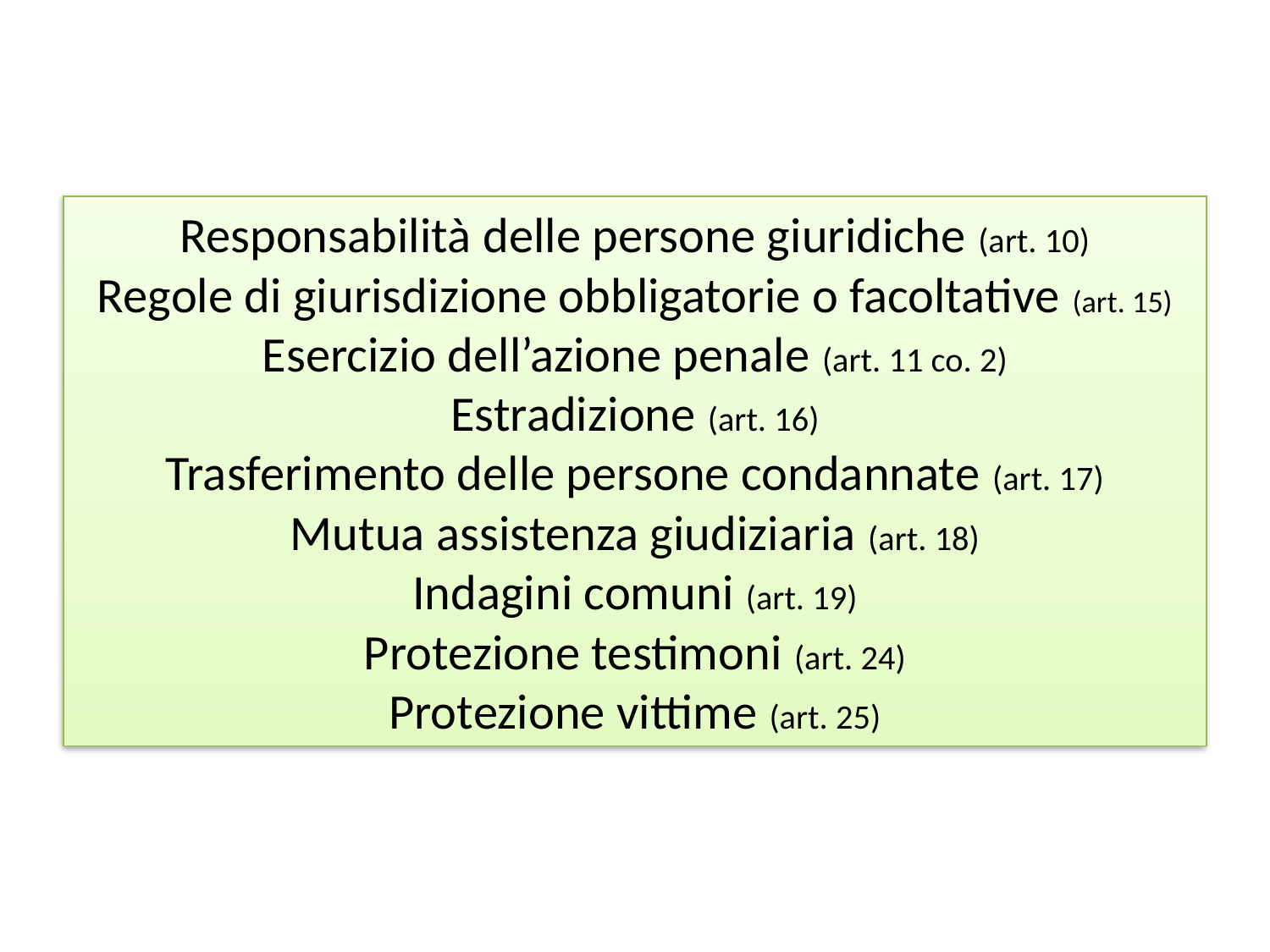

# Responsabilità delle persone giuridiche (art. 10) Regole di giurisdizione obbligatorie o facoltative (art. 15) Esercizio dell’azione penale (art. 11 co. 2) Estradizione (art. 16) Trasferimento delle persone condannate (art. 17) Mutua assistenza giudiziaria (art. 18) Indagini comuni (art. 19) Protezione testimoni (art. 24) Protezione vittime (art. 25)